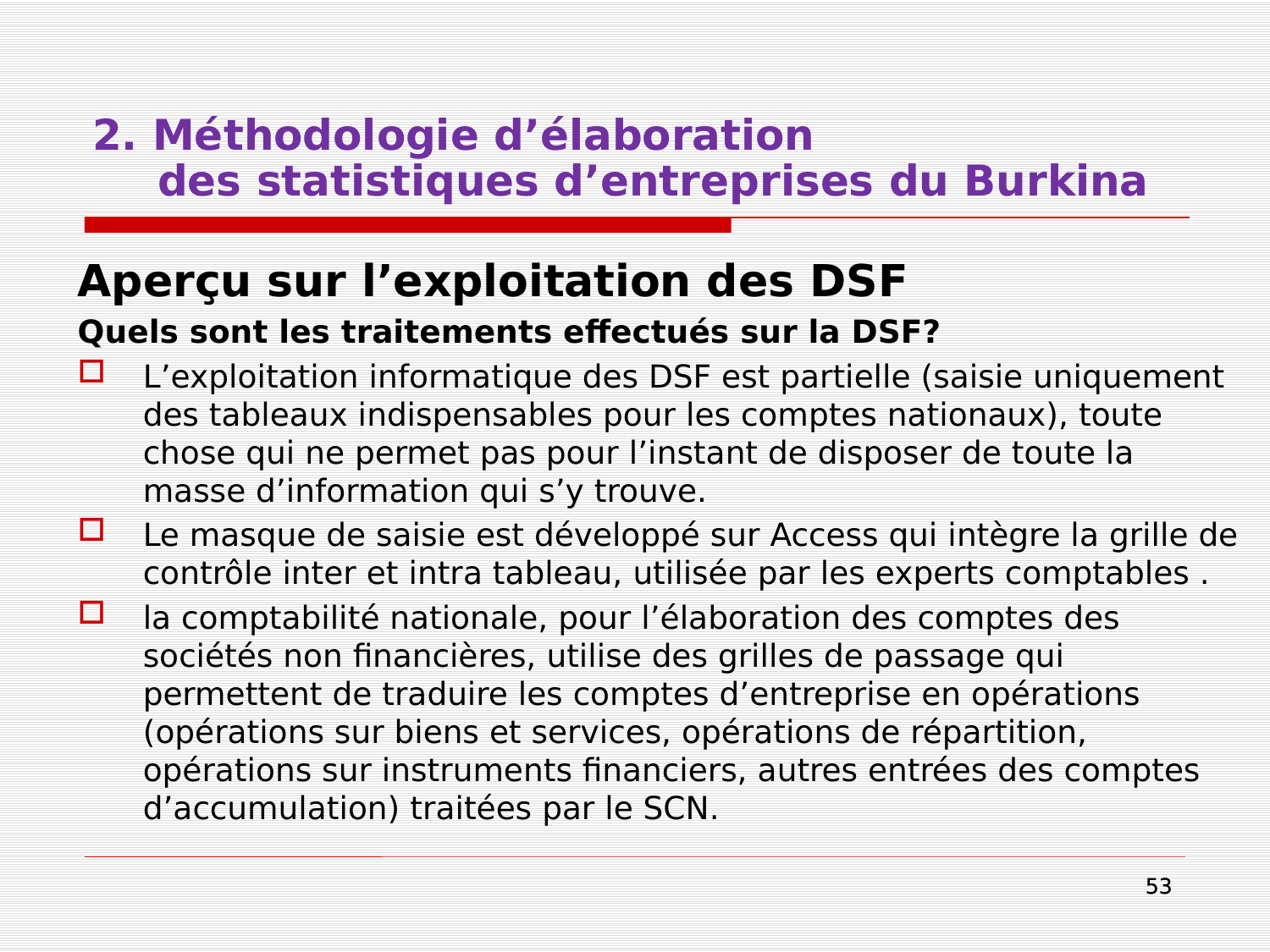

# 2. Méthodologie d’élaboration des statistiques d’entreprises du Burkina
Aperçu sur l’exploitation des DSF
Quels sont les traitements effectués sur la DSF?
L’exploitation informatique des DSF est partielle (saisie uniquement des tableaux indispensables pour les comptes nationaux), toute chose qui ne permet pas pour l’instant de disposer de toute la masse d’information qui s’y trouve.
Le masque de saisie est développé sur Access qui intègre la grille de contrôle inter et intra tableau, utilisée par les experts comptables .
la comptabilité nationale, pour l’élaboration des comptes des sociétés non financières, utilise des grilles de passage qui permettent de traduire les comptes d’entreprise en opérations (opérations sur biens et services, opérations de répartition, opérations sur instruments financiers, autres entrées des comptes d’accumulation) traitées par le SCN.

53
53